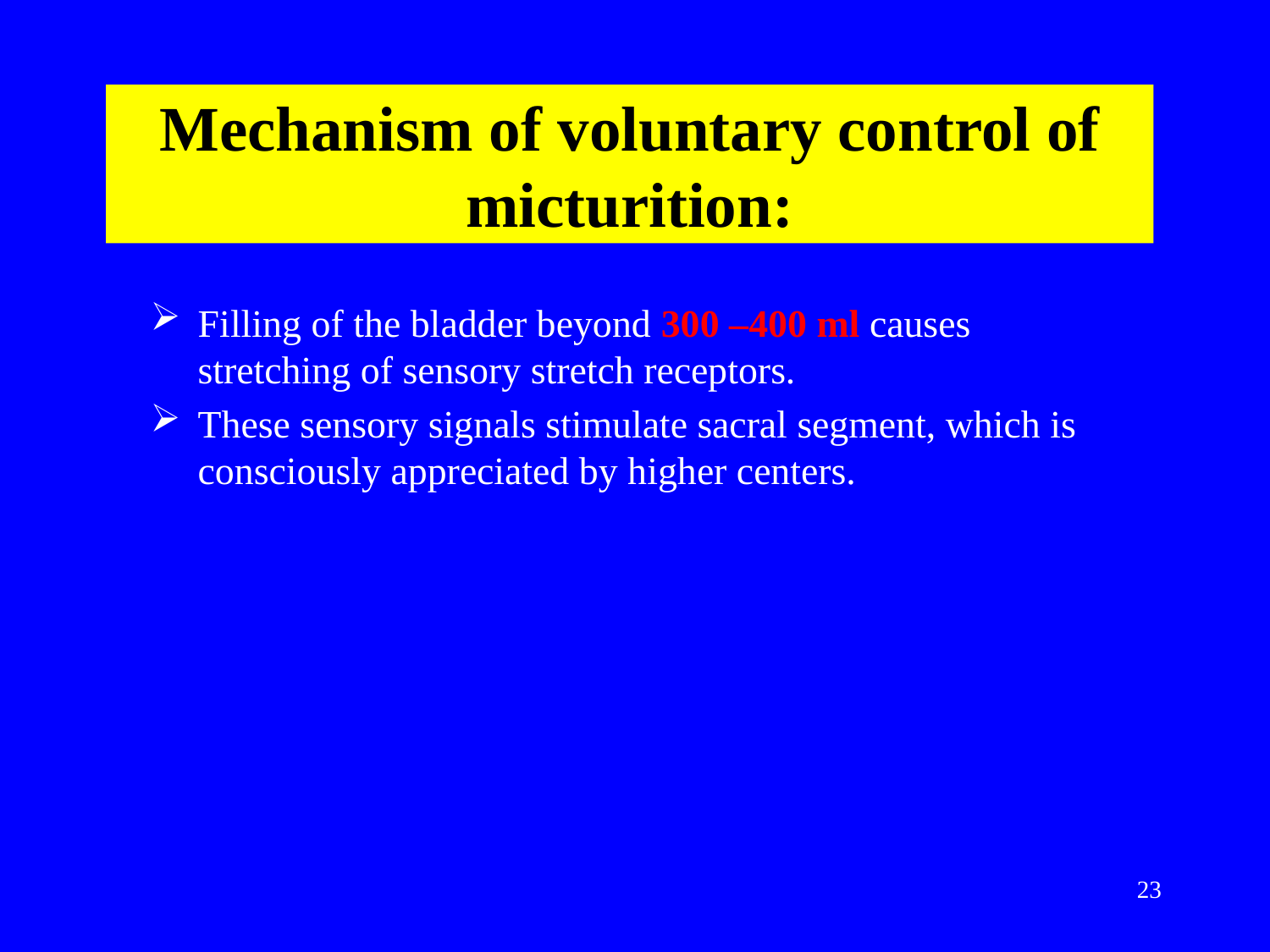

# Mechanism of voluntary control of micturition:
Filling of the bladder beyond 300 –400 ml causes stretching of sensory stretch receptors.
These sensory signals stimulate sacral segment, which is consciously appreciated by higher centers.
23